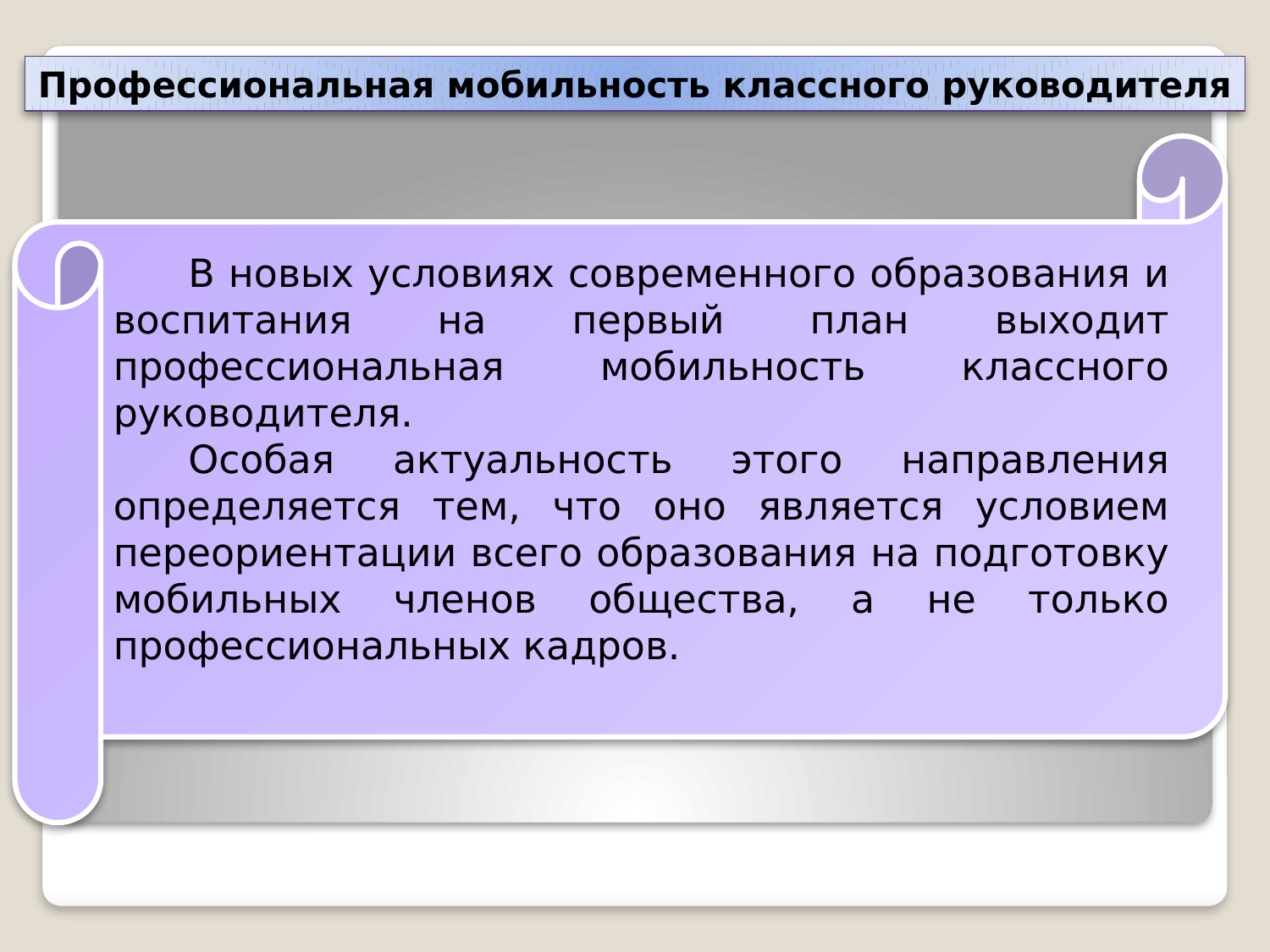

Профессиональная мобильность классного руководителя
В новых условиях современного образования и воспитания на первый план выходит профессиональная мобильность классного руководителя.
Особая актуальность этого направления определяется тем, что оно является условием переориентации всего образования на подготовку мобильных членов общества, а не только профессиональных кадров.